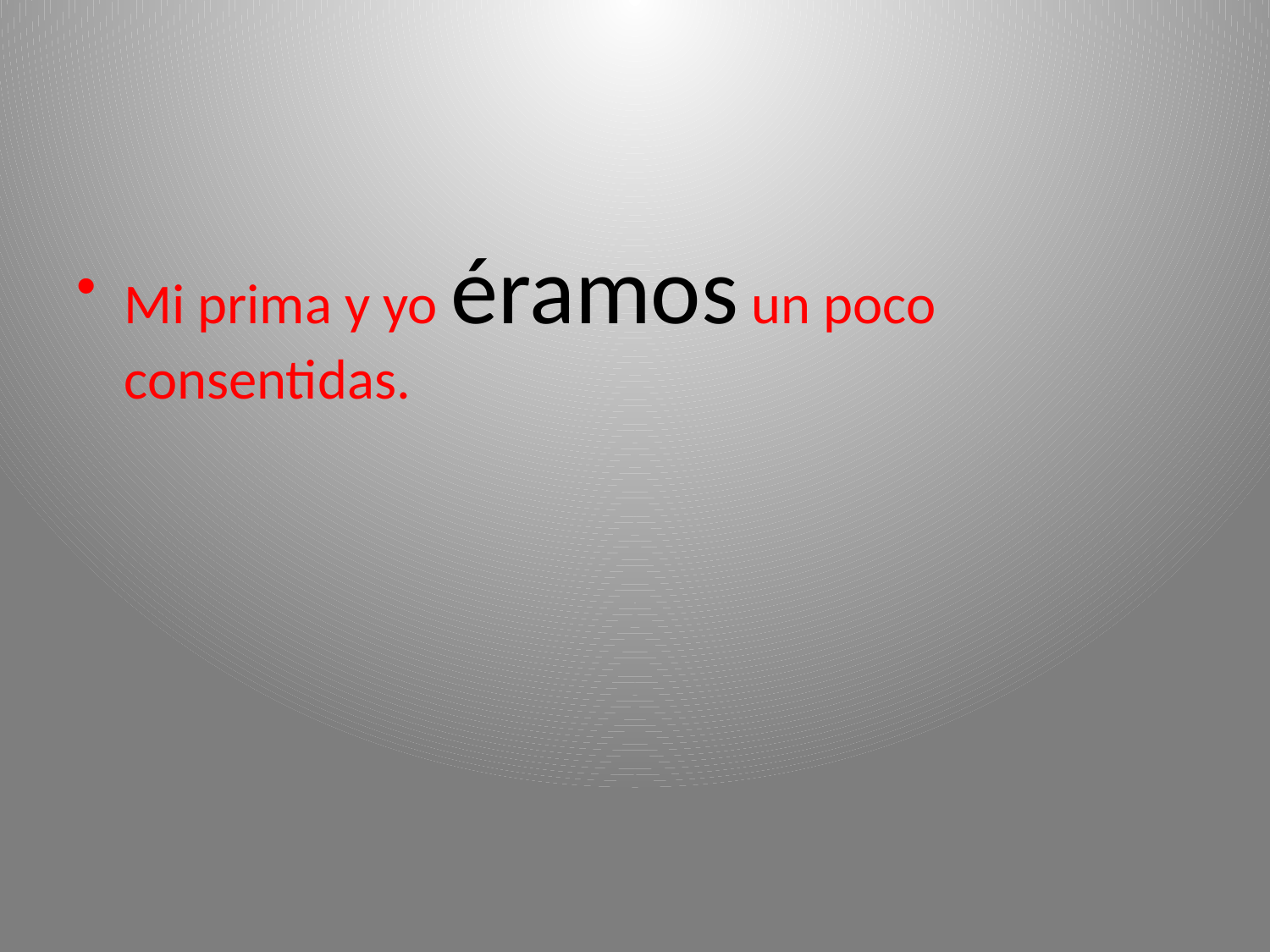

#
Mi prima y yo éramos un poco consentidas.